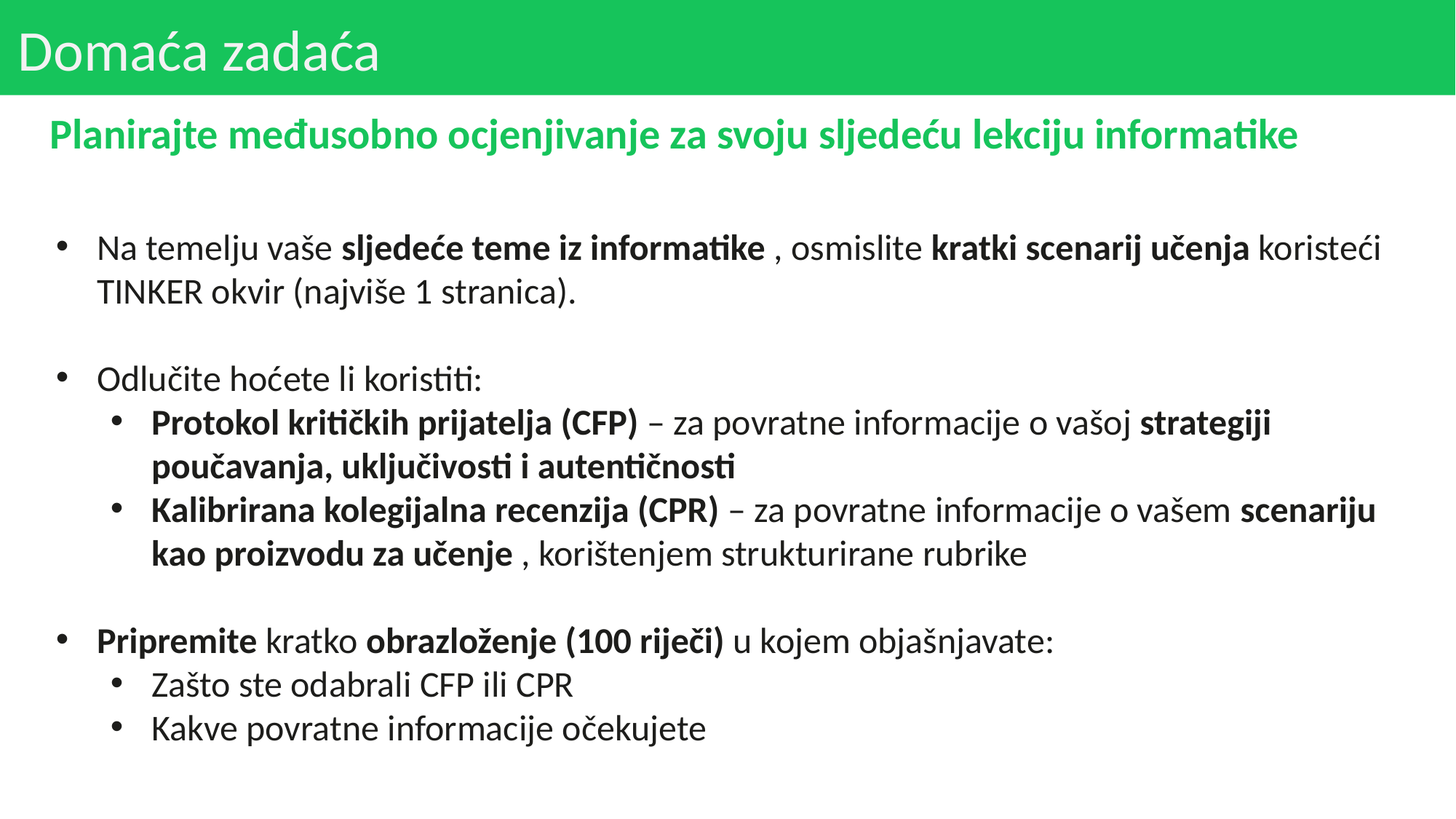

# Domaća zadaća
Planirajte međusobno ocjenjivanje za svoju sljedeću lekciju informatike
Na temelju vaše sljedeće teme iz informatike , osmislite kratki scenarij učenja koristeći TINKER okvir (najviše 1 stranica).

Odlučite hoćete li koristiti:
Protokol kritičkih prijatelja (CFP) – za povratne informacije o vašoj strategiji poučavanja, uključivosti i autentičnosti
Kalibrirana kolegijalna recenzija (CPR) – za povratne informacije o vašem scenariju kao proizvodu za učenje , korištenjem strukturirane rubrike

Pripremite kratko obrazloženje (100 riječi) u kojem objašnjavate:
Zašto ste odabrali CFP ili CPR
Kakve povratne informacije očekujete